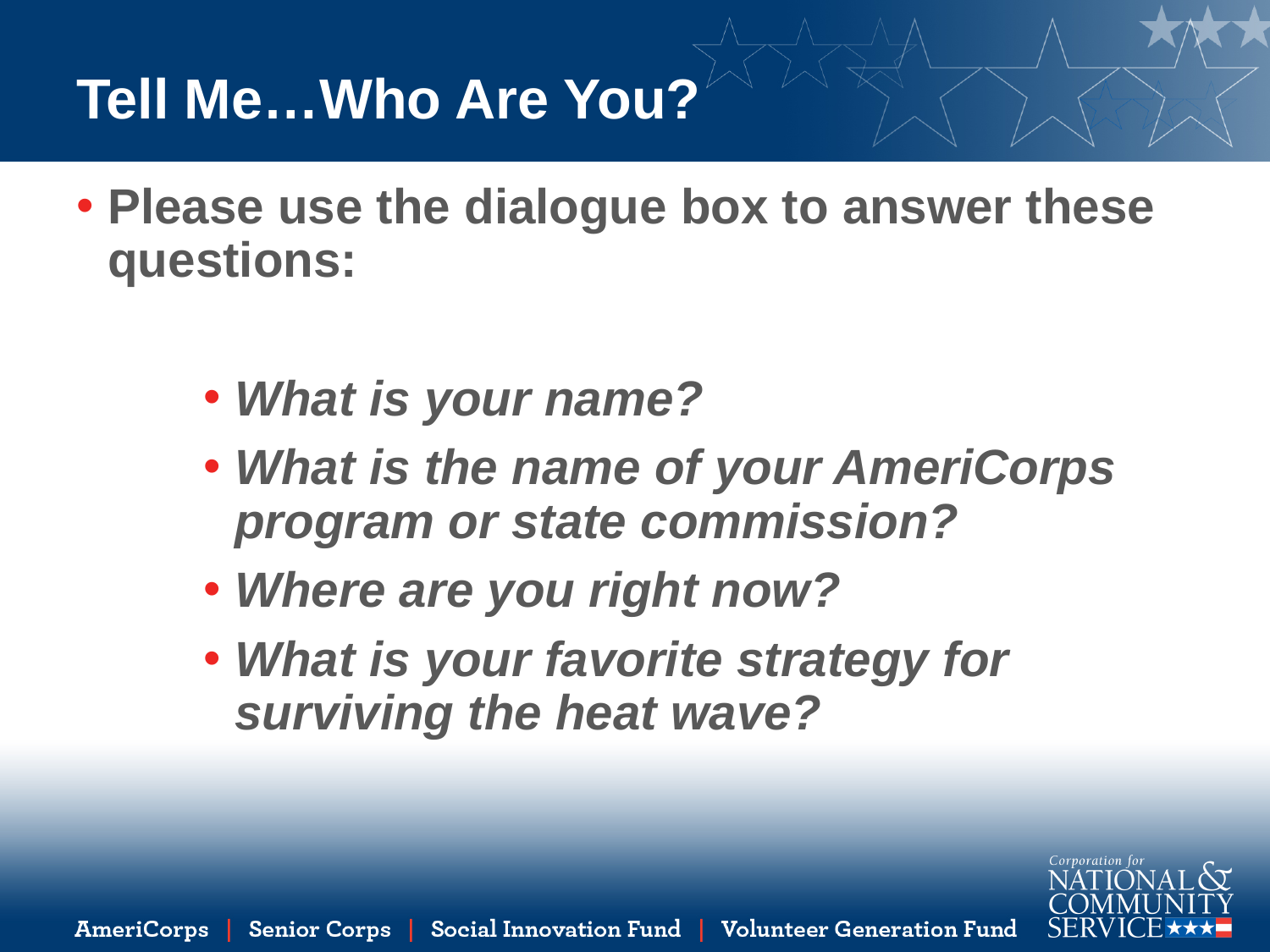

# Tell Me…Who Are You?
Please use the dialogue box to answer these questions:

What is your name?
What is the name of your AmeriCorps program or state commission?
Where are you right now?
What is your favorite strategy for surviving the heat wave?